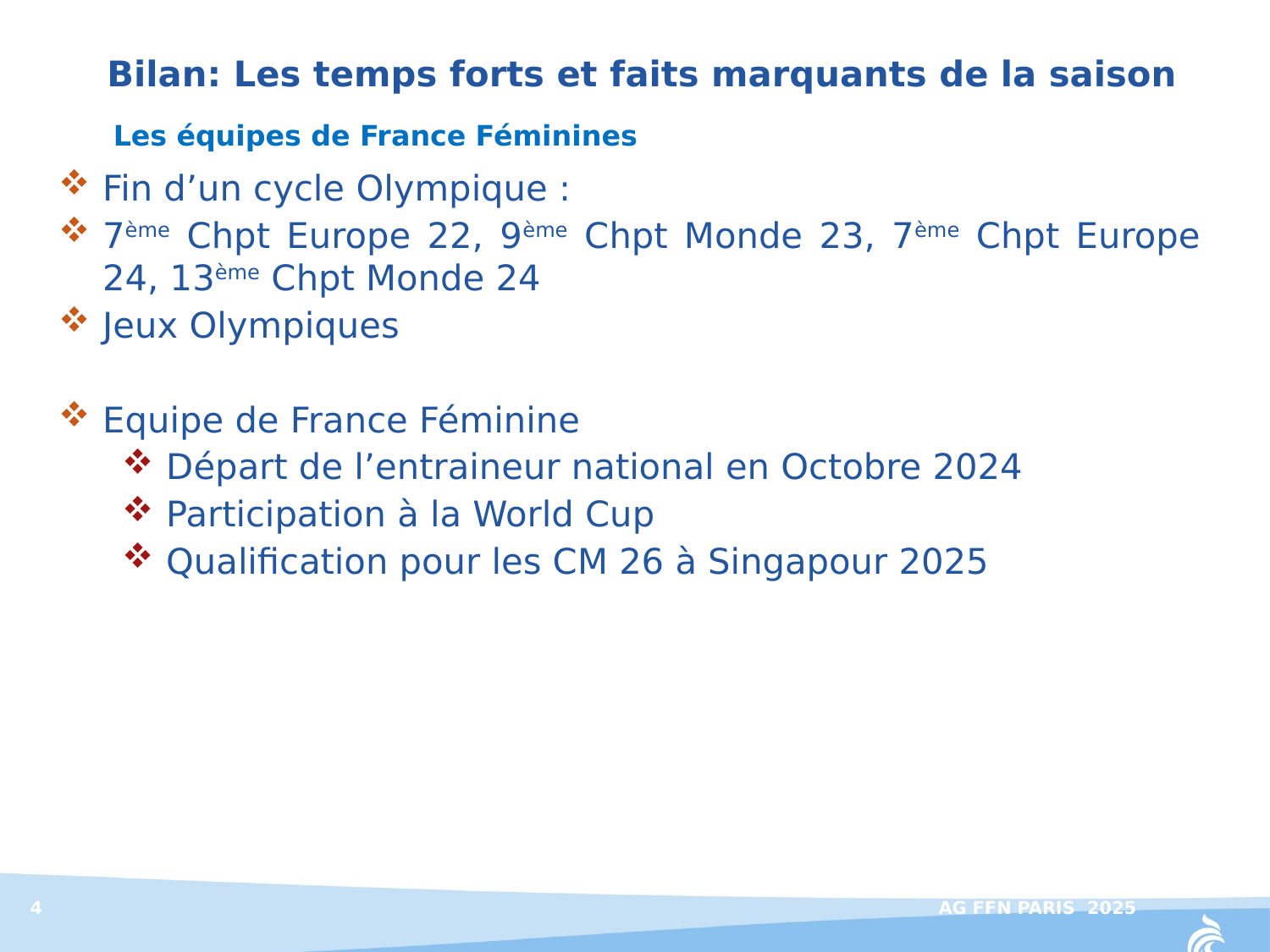

Bilan: Les temps forts et faits marquants de la saison

Les équipes de France Féminines
Fin d’un cycle Olympique :
7ème Chpt Europe 22, 9ème Chpt Monde 23, 7ème Chpt Europe 24, 13ème Chpt Monde 24
Jeux Olympiques

Equipe de France Féminine
Départ de l’entraineur national en Octobre 2024
Participation à la World Cup
Qualification pour les CM 26 à Singapour 2025